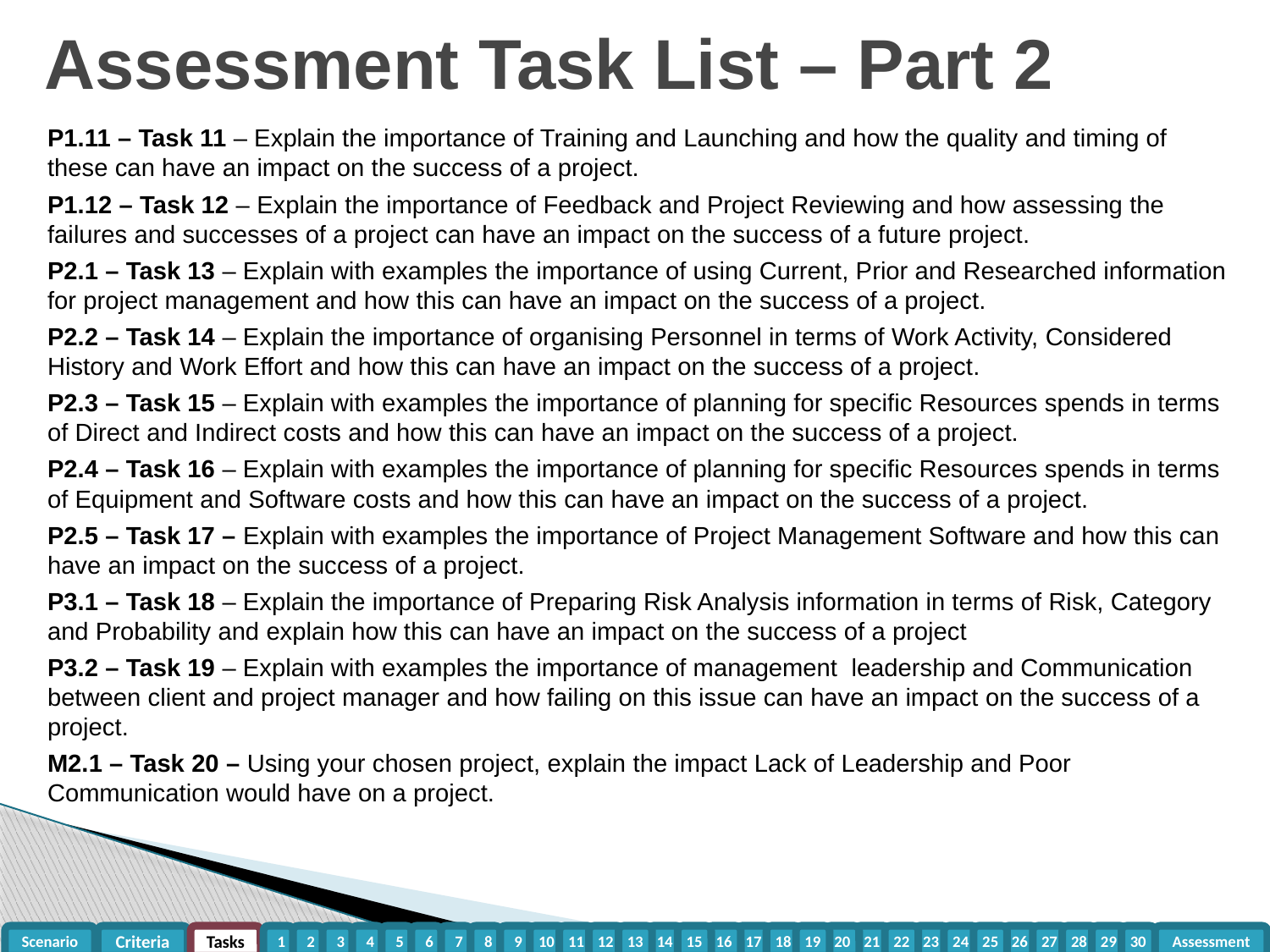

# Assessment Task List – Part 2
P1.11 – Task 11 – Explain the importance of Training and Launching and how the quality and timing of these can have an impact on the success of a project.
P1.12 – Task 12 – Explain the importance of Feedback and Project Reviewing and how assessing the failures and successes of a project can have an impact on the success of a future project.
P2.1 – Task 13 – Explain with examples the importance of using Current, Prior and Researched information for project management and how this can have an impact on the success of a project.
P2.2 – Task 14 – Explain the importance of organising Personnel in terms of Work Activity, Considered History and Work Effort and how this can have an impact on the success of a project.
P2.3 – Task 15 – Explain with examples the importance of planning for specific Resources spends in terms of Direct and Indirect costs and how this can have an impact on the success of a project.
P2.4 – Task 16 – Explain with examples the importance of planning for specific Resources spends in terms of Equipment and Software costs and how this can have an impact on the success of a project.
P2.5 – Task 17 – Explain with examples the importance of Project Management Software and how this can have an impact on the success of a project.
P3.1 – Task 18 – Explain the importance of Preparing Risk Analysis information in terms of Risk, Category and Probability and explain how this can have an impact on the success of a project
P3.2 – Task 19 – Explain with examples the importance of management  leadership and Communication between client and project manager and how failing on this issue can have an impact on the success of a project.
M2.1 – Task 20 – Using your chosen project, explain the impact Lack of Leadership and Poor Communication would have on a project.